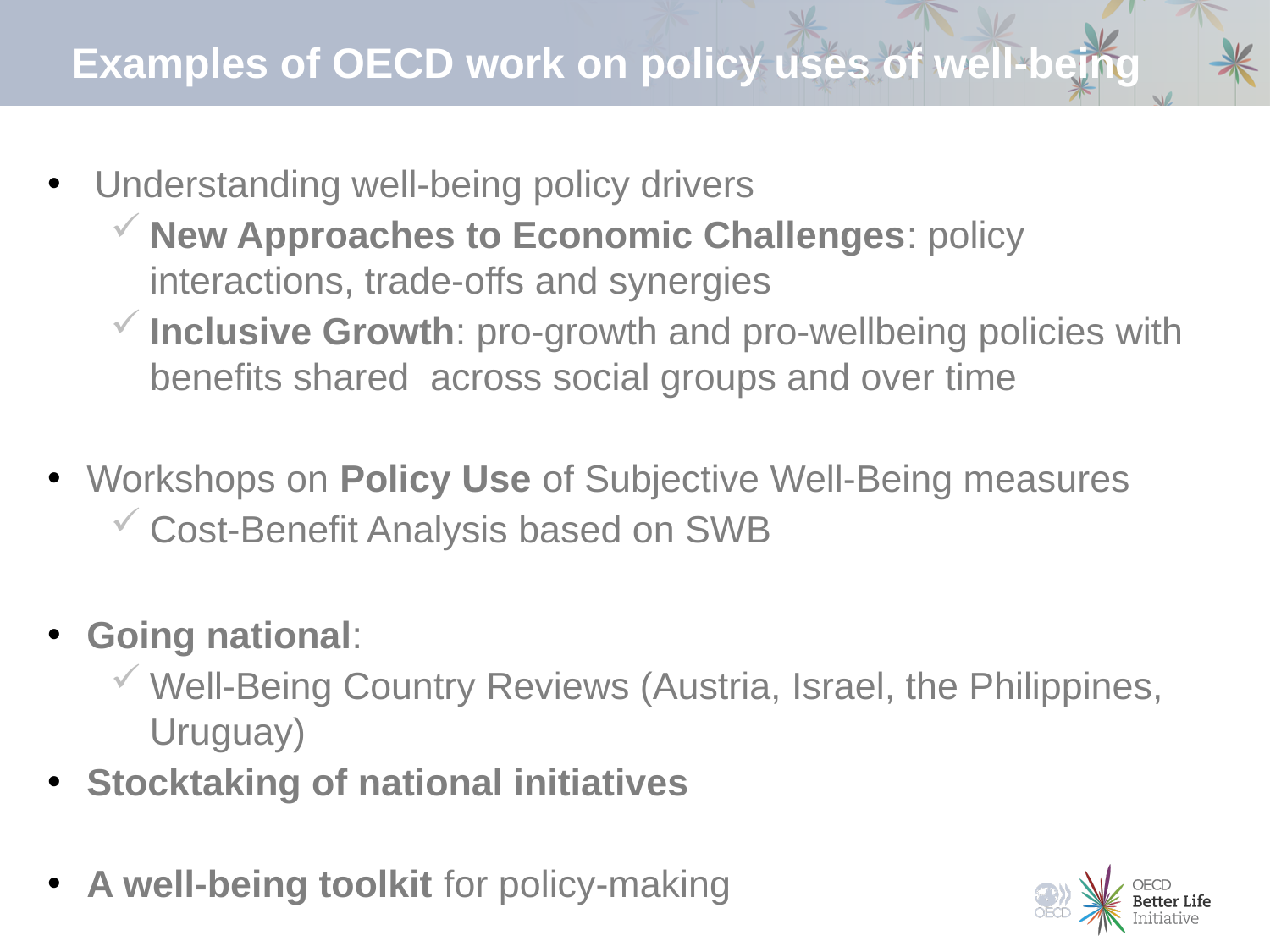

# Examples of OECD work on policy uses of well-being

Understanding well-being policy drivers
New Approaches to Economic Challenges: policy interactions, trade-offs and synergies
Inclusive Growth: pro-growth and pro-wellbeing policies with benefits shared  across social groups and over time

Workshops on Policy Use of Subjective Well-Being measures
Cost-Benefit Analysis based on SWB

Going national:
Well-Being Country Reviews (Austria, Israel, the Philippines, Uruguay)
Stocktaking of national initiatives

A well-being toolkit for policy-making

31